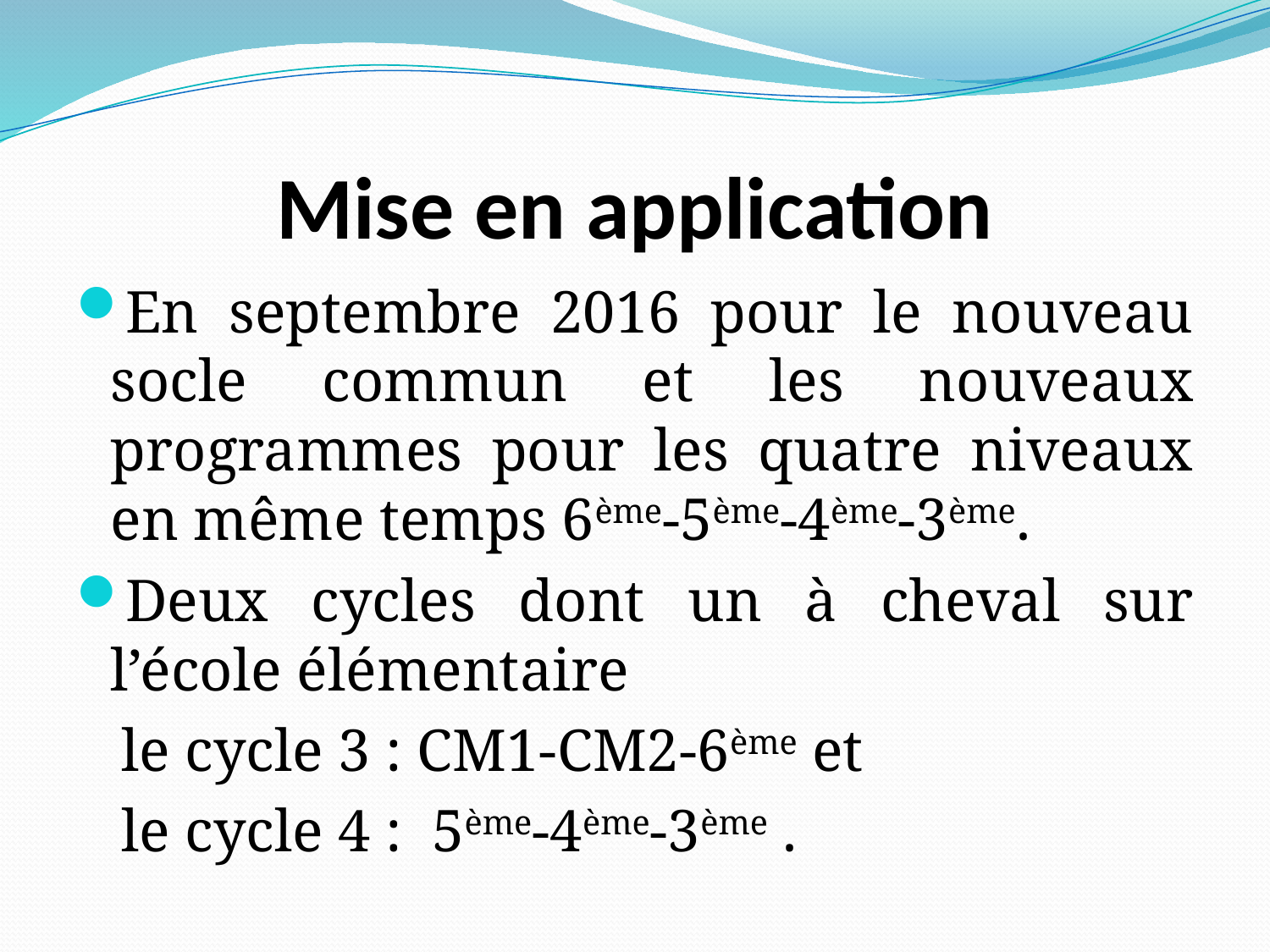

# Mise en application
En septembre 2016 pour le nouveau socle commun et les nouveaux programmes pour les quatre niveaux en même temps 6ème-5ème-4ème-3ème.
Deux cycles dont un à cheval sur l’école élémentaire
   le cycle 3 : CM1-CM2-6ème et
   le cycle 4 :  5ème-4ème-3ème .